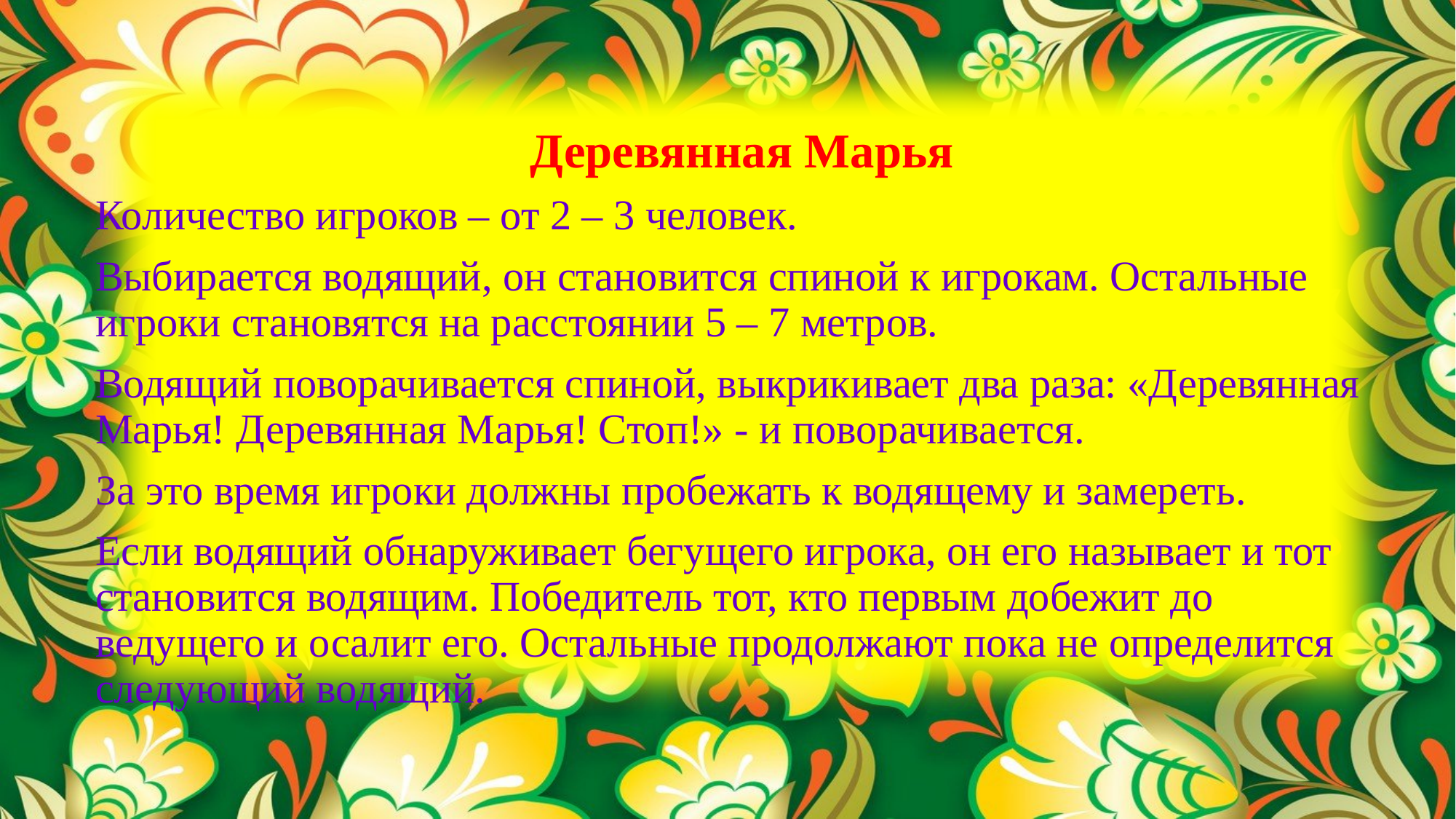

Деревянная Марья
Количество игроков – от 2 – 3 человек.
Выбирается водящий, он становится спиной к игрокам. Остальные игроки становятся на расстоянии 5 – 7 метров.
Водящий поворачивается спиной, выкрикивает два раза: «Деревянная Марья! Деревянная Марья! Стоп!» - и поворачивается.
За это время игроки должны пробежать к водящему и замереть.
Если водящий обнаруживает бегущего игрока, он его называет и тот становится водящим. Победитель тот, кто первым добежит до ведущего и осалит его. Остальные продолжают пока не определится следующий водящий.